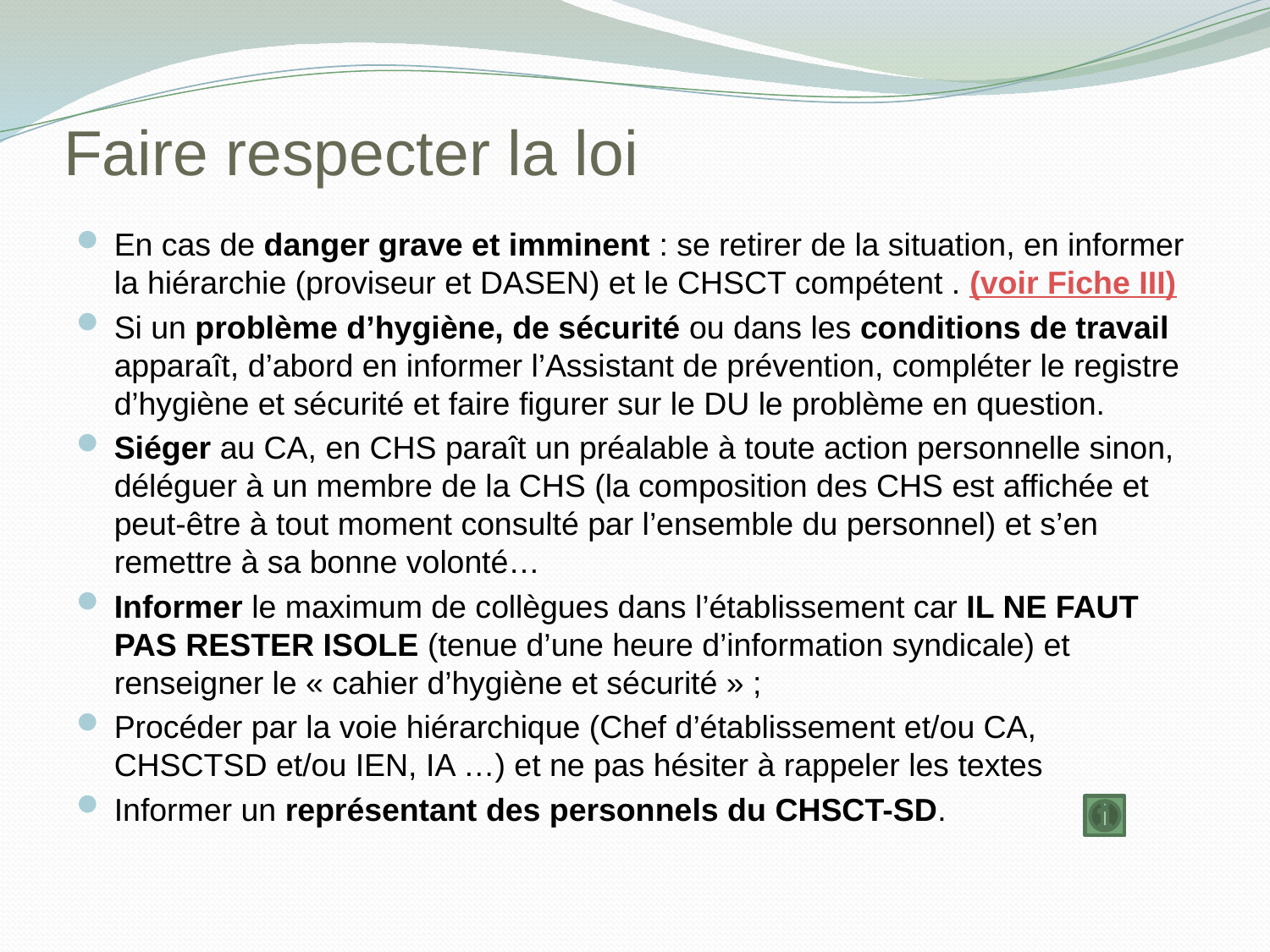

# Faire respecter la loi
En cas de danger grave et imminent : se retirer de la situation, en informer la hiérarchie (proviseur et DASEN) et le CHSCT compétent . (voir Fiche III)
Si un problème d’hygiène, de sécurité ou dans les conditions de travail apparaît, d’abord en informer l’Assistant de prévention, compléter le registre d’hygiène et sécurité et faire figurer sur le DU le problème en question.
Siéger au CA, en CHS paraît un préalable à toute action personnelle sinon, déléguer à un membre de la CHS (la composition des CHS est affichée et peut-être à tout moment consulté par l’ensemble du personnel) et s’en remettre à sa bonne volonté…
Informer le maximum de collègues dans l’établissement car IL NE FAUT PAS RESTER ISOLE (tenue d’une heure d’information syndicale) et renseigner le « cahier d’hygiène et sécurité » ;
Procéder par la voie hiérarchique (Chef d’établissement et/ou CA, CHSCTSD et/ou IEN, IA …) et ne pas hésiter à rappeler les textes
Informer un représentant des personnels du CHSCT-SD.